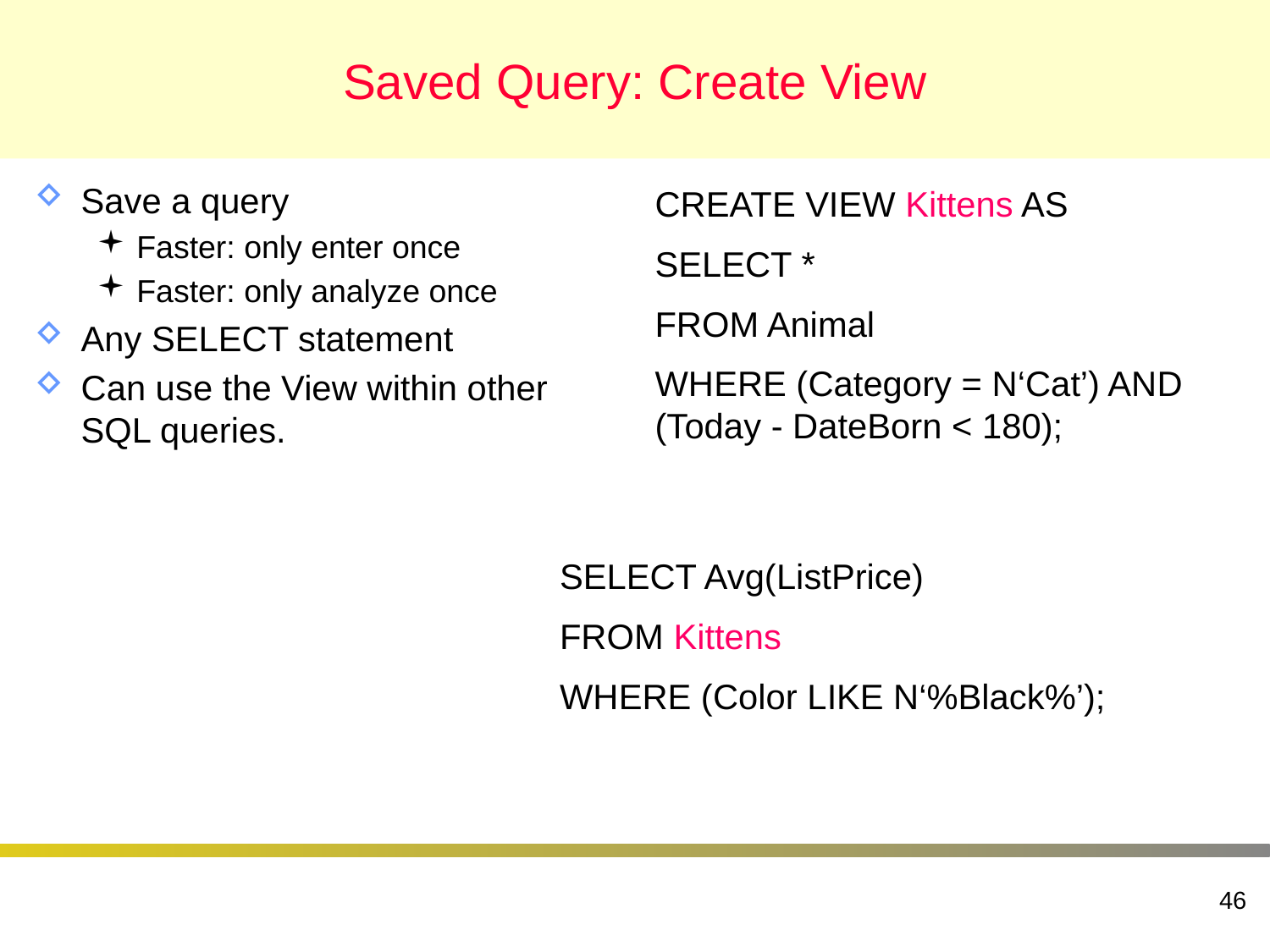

# Saved Query: Create View
Save a query
Faster: only enter once
Faster: only analyze once
Any SELECT statement
Can use the View within other SQL queries.
CREATE VIEW Kittens AS
SELECT *
FROM Animal
WHERE (Category = N‘Cat’) AND (Today - DateBorn < 180);
SELECT Avg(ListPrice)
FROM Kittens
WHERE (Color LIKE N‘%Black%’);
46